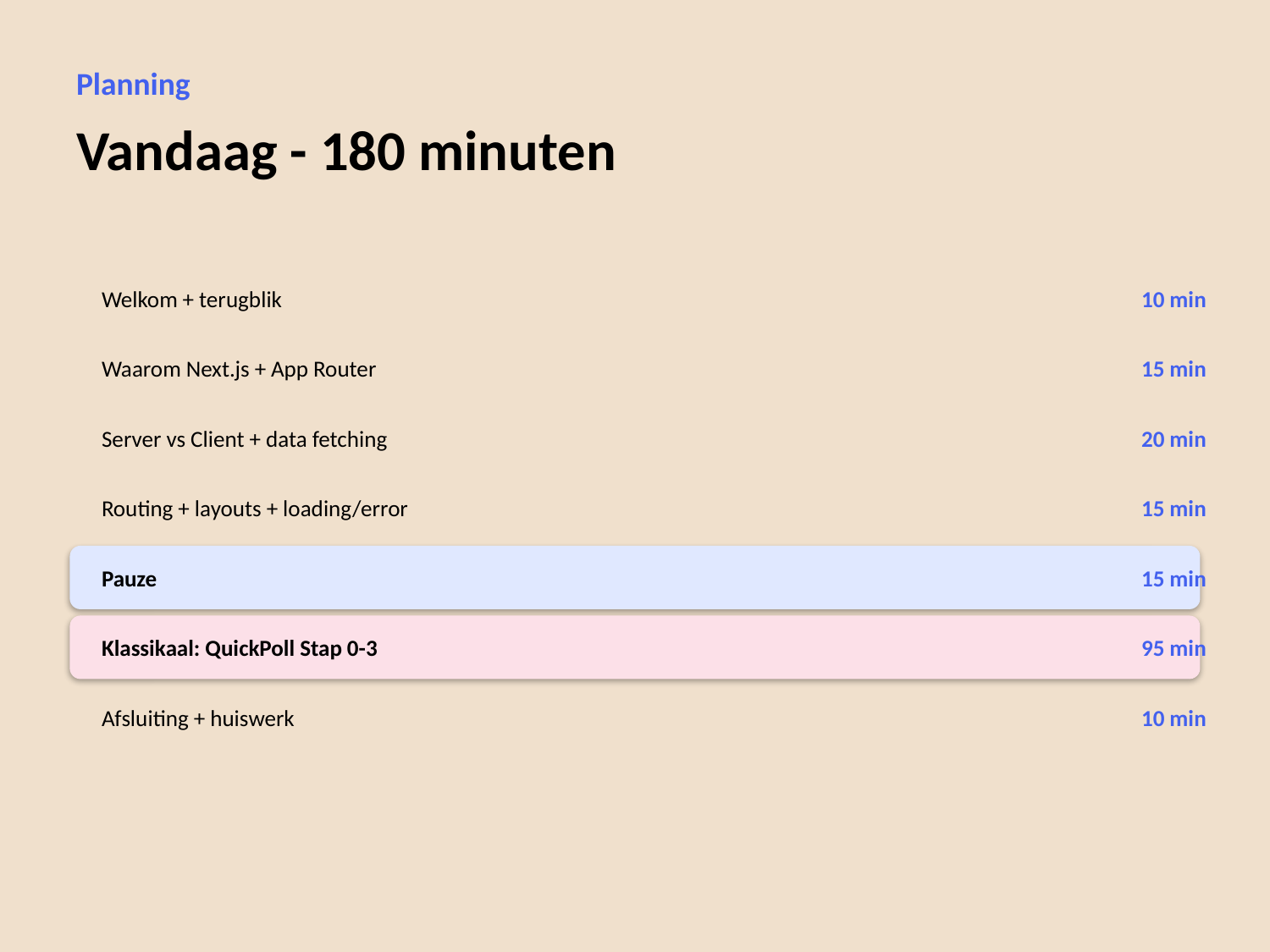

Planning
Vandaag - 180 minuten
Welkom + terugblik
10 min
Waarom Next.js + App Router
15 min
Server vs Client + data fetching
20 min
Routing + layouts + loading/error
15 min

Pauze
15 min

Klassikaal: QuickPoll Stap 0-3
95 min
Afsluiting + huiswerk
10 min